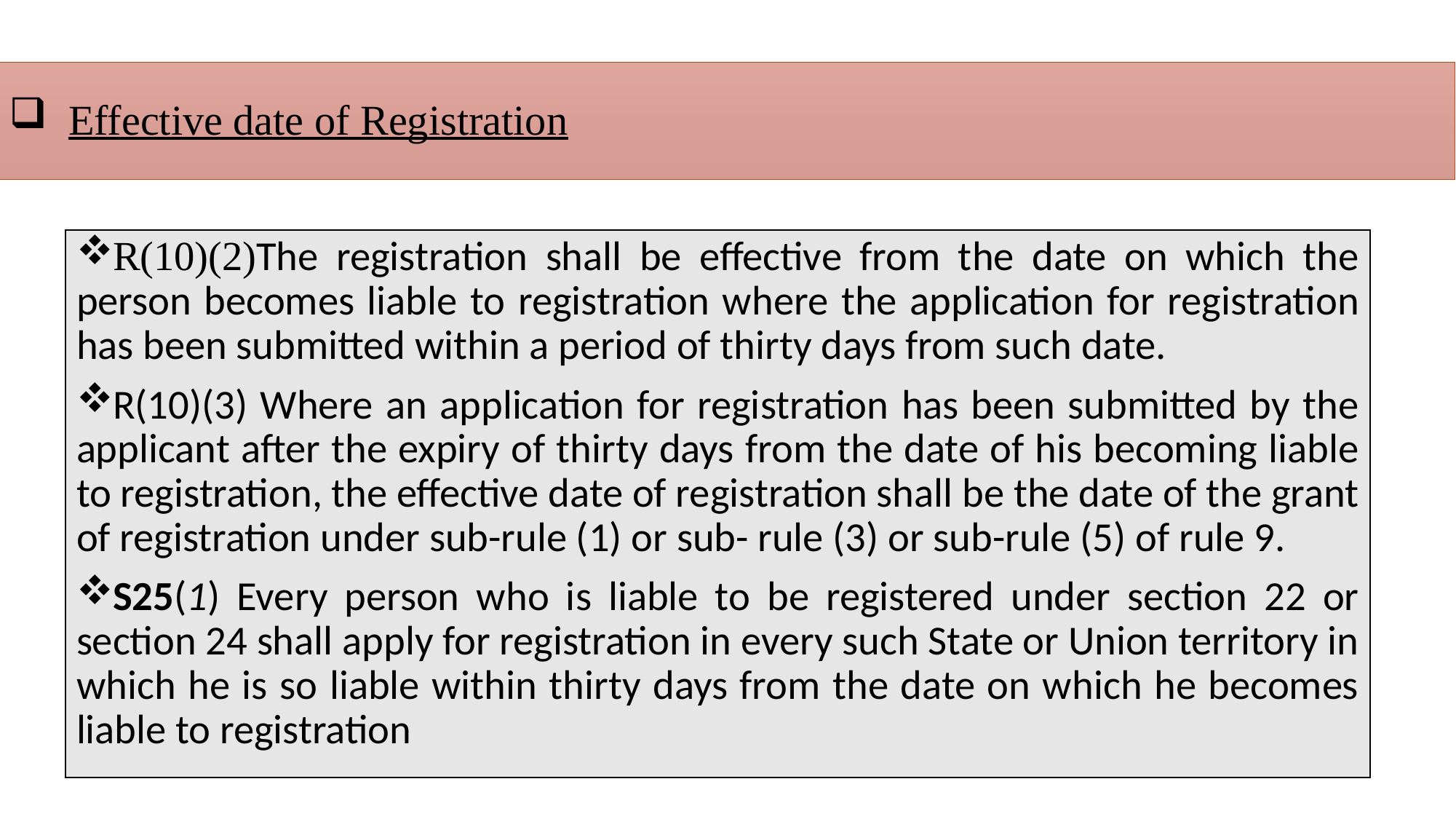

# Effective date of Registration
R(10)(2)The registration shall be effective from the date on which the person becomes liable to registration where the application for registration has been submitted within a period of thirty days from such date.
R(10)(3) Where an application for registration has been submitted by the applicant after the expiry of thirty days from the date of his becoming liable to registration, the effective date of registration shall be the date of the grant of registration under sub-rule (1) or sub- rule (3) or sub-rule (5) of rule 9.
S25(1) Every person who is liable to be registered under section 22 or section 24 shall apply for registration in every such State or Union territory in which he is so liable within thirty days from the date on which he becomes liable to registration